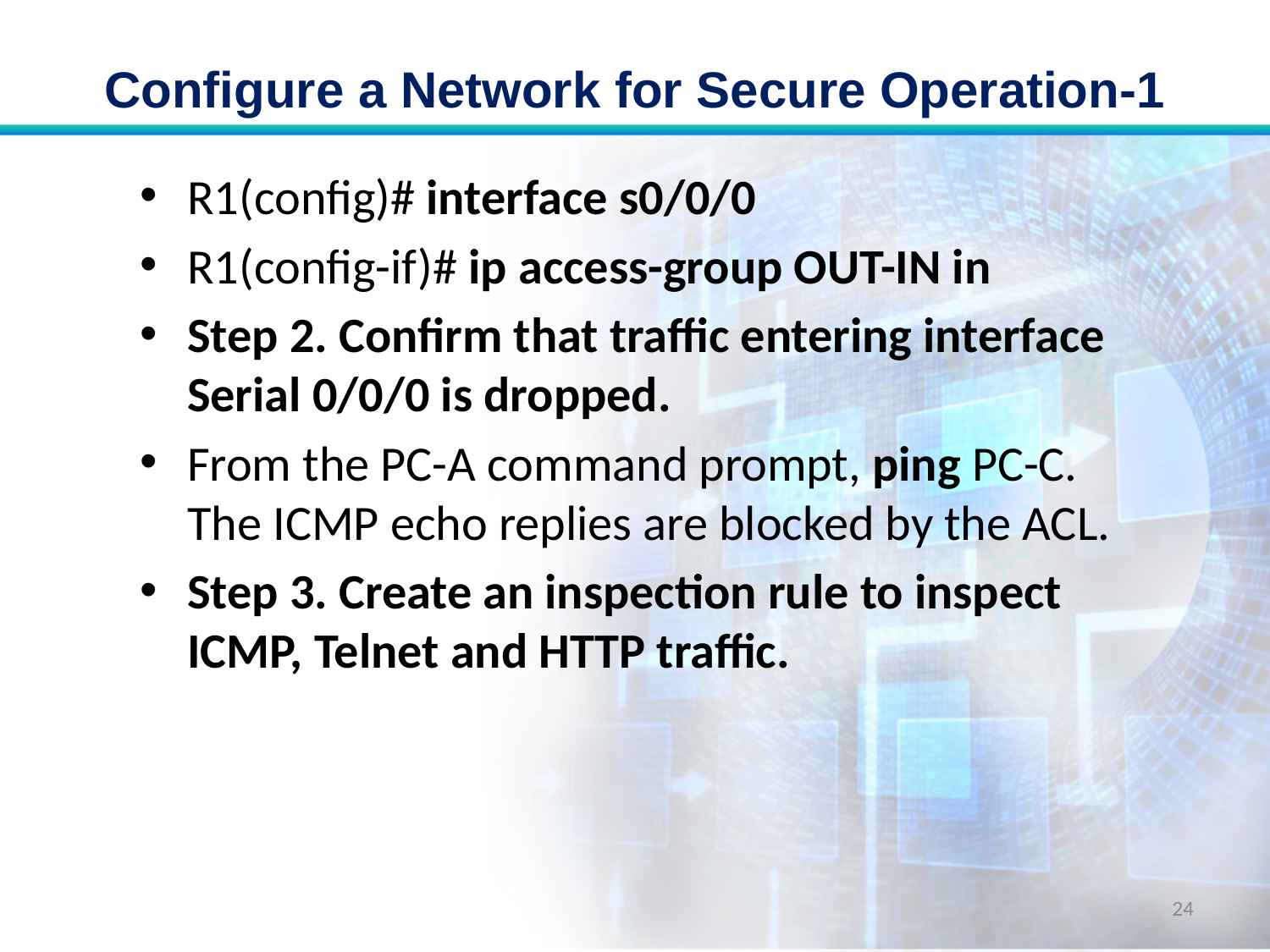

# Configure a Network for Secure Operation-1
R1(config)# interface s0/0/0
R1(config-if)# ip access-group OUT-IN in
Step 2. Confirm that traffic entering interface Serial 0/0/0 is dropped.
From the PC-A command prompt, ping PC-C. The ICMP echo replies are blocked by the ACL.
Step 3. Create an inspection rule to inspect ICMP, Telnet and HTTP traffic.
24